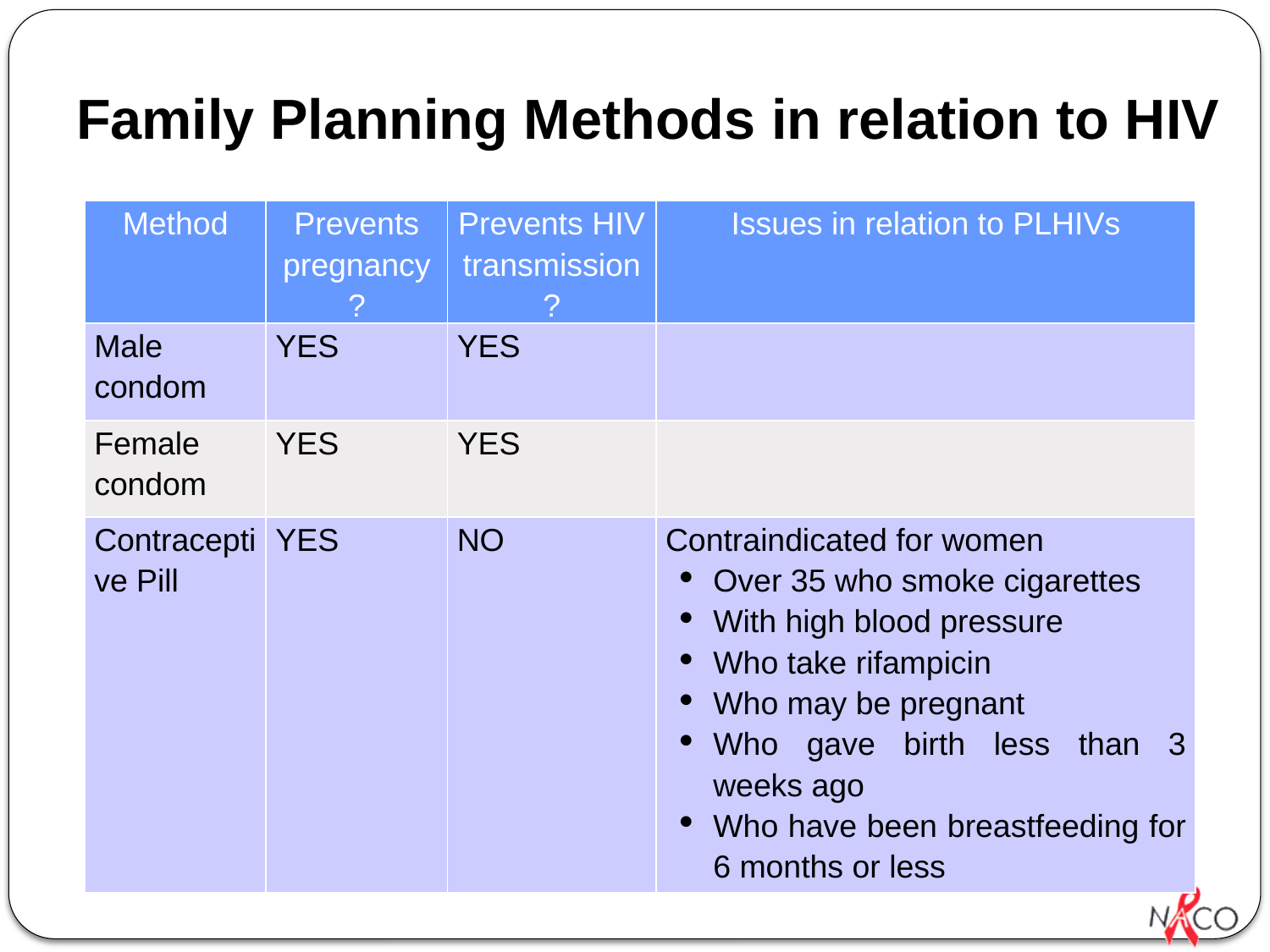

# Family Planning Methods in relation to HIV
| Method | Prevents pregnancy? | Prevents HIV transmission? | Issues in relation to PLHIVs |
| --- | --- | --- | --- |
| Male condom | YES | YES |  |
| Female condom | YES | YES |  |
| Contraceptive Pill | YES | NO | Contraindicated for women Over 35 who smoke cigarettes With high blood pressure Who take rifampicin Who may be pregnant Who gave birth less than 3 weeks ago Who have been breastfeeding for 6 months or less |